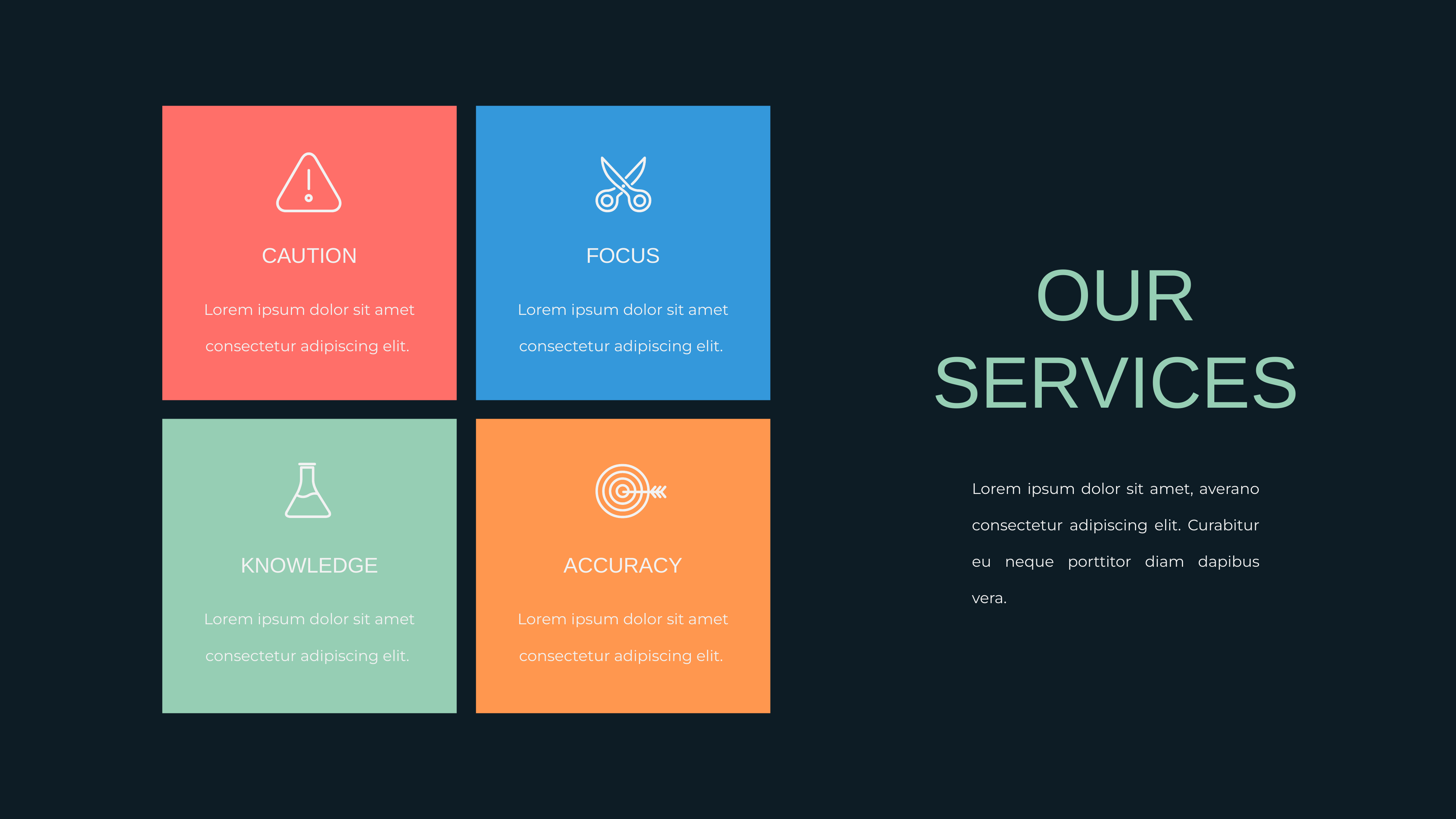

CAUTION
FOCUS
OUR
SERVICES
Lorem ipsum dolor sit amet consectetur adipiscing elit.
Lorem ipsum dolor sit amet consectetur adipiscing elit.

Lorem ipsum dolor sit amet, averano consectetur adipiscing elit. Curabitur eu neque porttitor diam dapibus vera.

KNOWLEDGE
ACCURACY
Lorem ipsum dolor sit amet consectetur adipiscing elit.
Lorem ipsum dolor sit amet consectetur adipiscing elit.